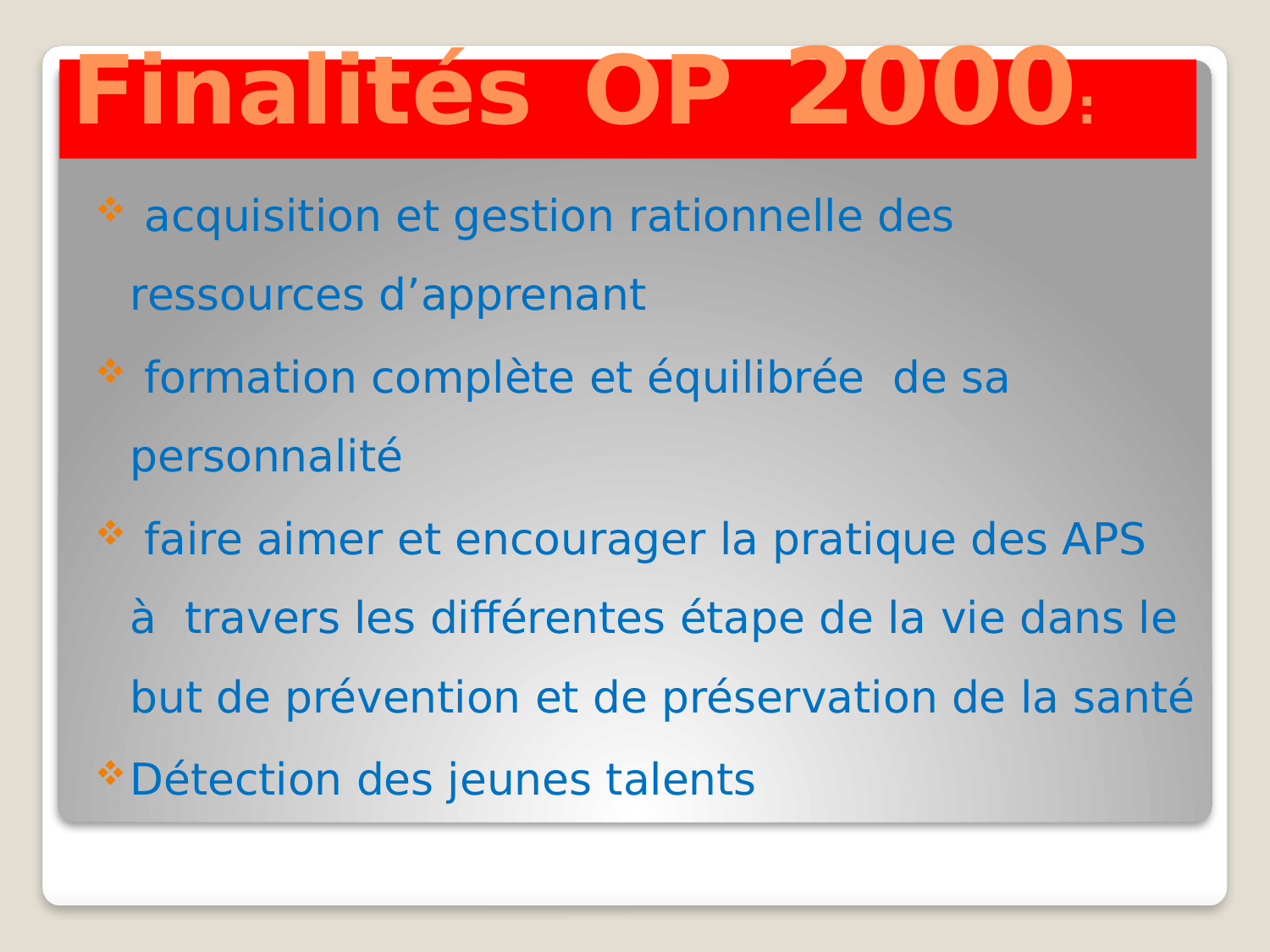

# Finalités OP 2000:
 acquisition et gestion rationnelle des ressources d’apprenant
 formation complète et équilibrée  de sa personnalité
 faire aimer et encourager la pratique des APS  à  travers les différentes étape de la vie dans le but de prévention et de préservation de la santé
Détection des jeunes talents